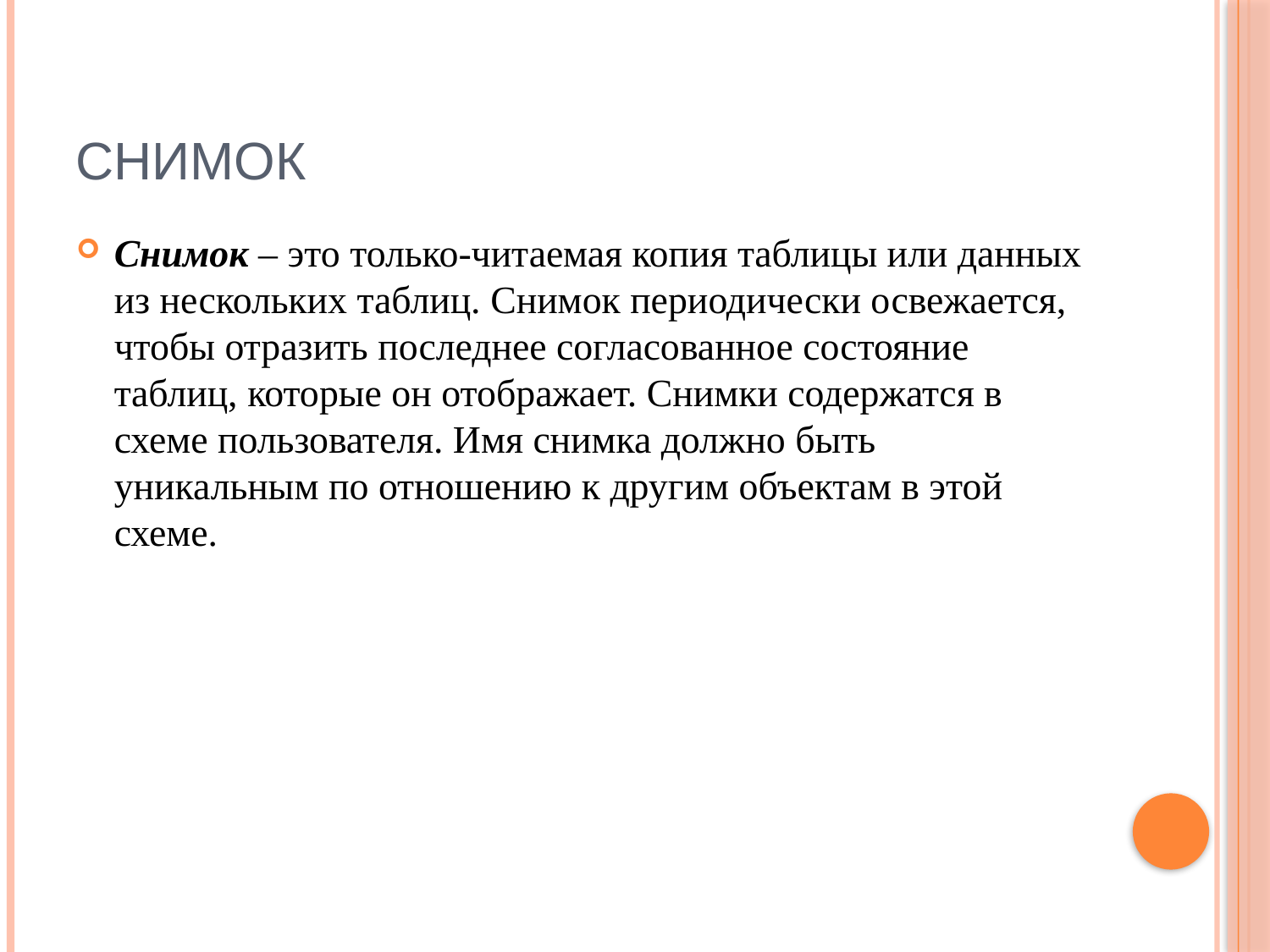

# Снимок
Снимок – это только-читаемая копия таблицы или данных из нескольких таблиц. Снимок периодически освежается, чтобы отразить последнее согласованное состояние таблиц, которые он отображает. Снимки содержатся в схеме пользователя. Имя снимка должно быть уникальным по отношению к другим объектам в этой схеме.